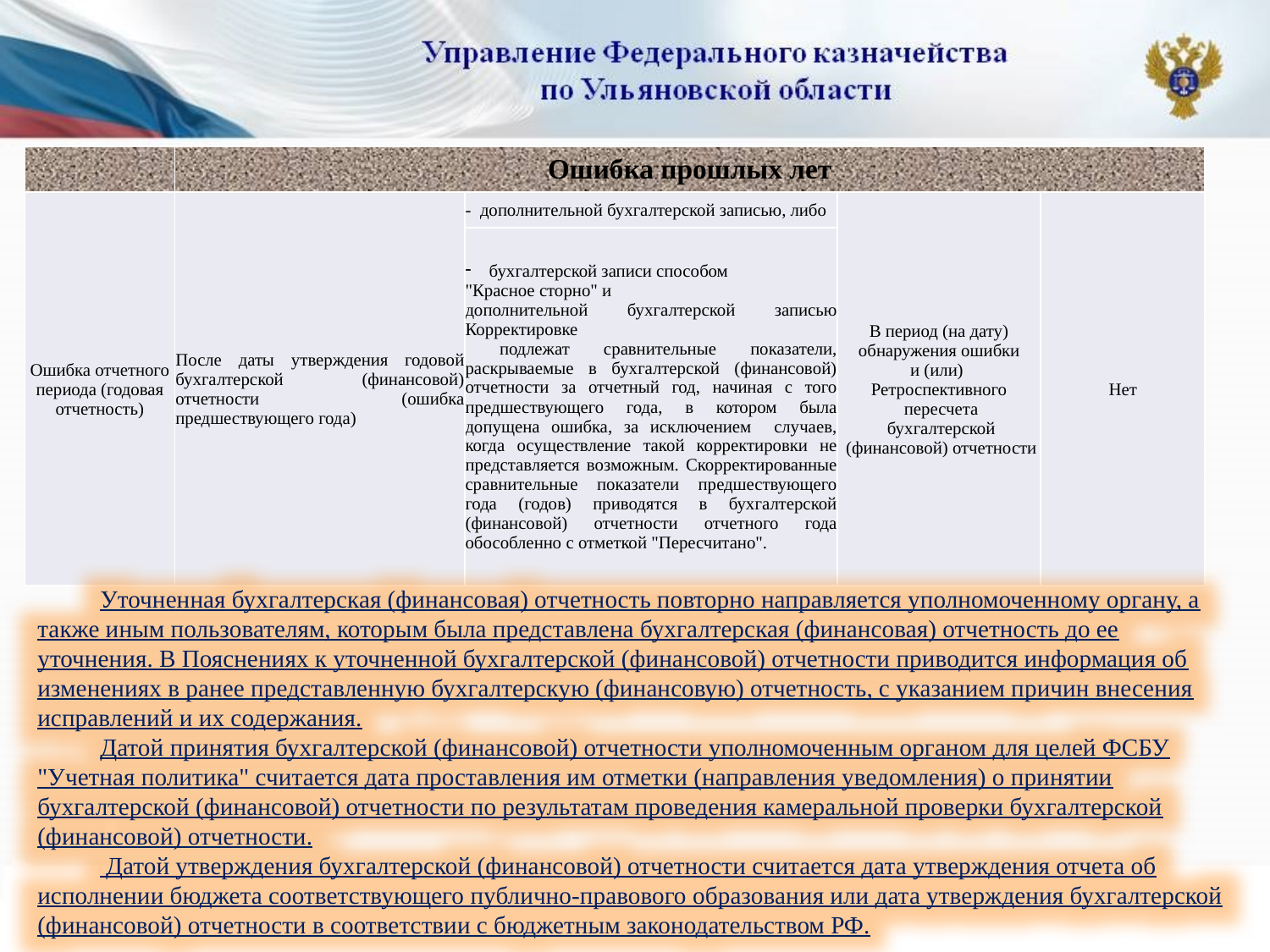

|  | Ошибка прошлых лет |  |  |  |
| --- | --- | --- | --- | --- |
| Ошибка отчетного периода (годовая отчетность) | После даты утверждения годовой бухгалтерской (финансовой) отчетности (ошибка предшествующего года) | - дополнительной бухгалтерской записью, либо | В период (на дату) обнаружения ошибки и (или) Ретроспективного пересчета бухгалтерской (финансовой) отчетности | Нет |
|  |  | бухгалтерской записи способом "Красное сторно" и дополнительной бухгалтерской записью Корректировке подлежат сравнительные показатели, раскрываемые в бухгалтерской (финансовой) отчетности за отчетный год, начиная с того предшествующего года, в котором была допущена ошибка, за исключением случаев, когда осуществление такой корректировки не представляется возможным. Скорректированные сравнительные показатели предшествующего года (годов) приводятся в бухгалтерской (финансовой) отчетности отчетного года обособленно с отметкой "Пересчитано". |  |  |
Уточненная бухгалтерская (финансовая) отчетность повторно направляется уполномоченному органу, а также иным пользователям, которым была представлена бухгалтерская (финансовая) отчетность до ее уточнения. В Пояснениях к уточненной бухгалтерской (финансовой) отчетности приводится информация об изменениях в ранее представленную бухгалтерскую (финансовую) отчетность, с указанием причин внесения исправлений и их содержания.
Датой принятия бухгалтерской (финансовой) отчетности уполномоченным органом для целей ФСБУ "Учетная политика" считается дата проставления им отметки (направления уведомления) о принятии бухгалтерской (финансовой) отчетности по результатам проведения камеральной проверки бухгалтерской (финансовой) отчетности.
 Датой утверждения бухгалтерской (финансовой) отчетности считается дата утверждения отчета об исполнении бюджета соответствующего публично-правового образования или дата утверждения бухгалтерской (финансовой) отчетности в соответствии с бюджетным законодательством РФ.